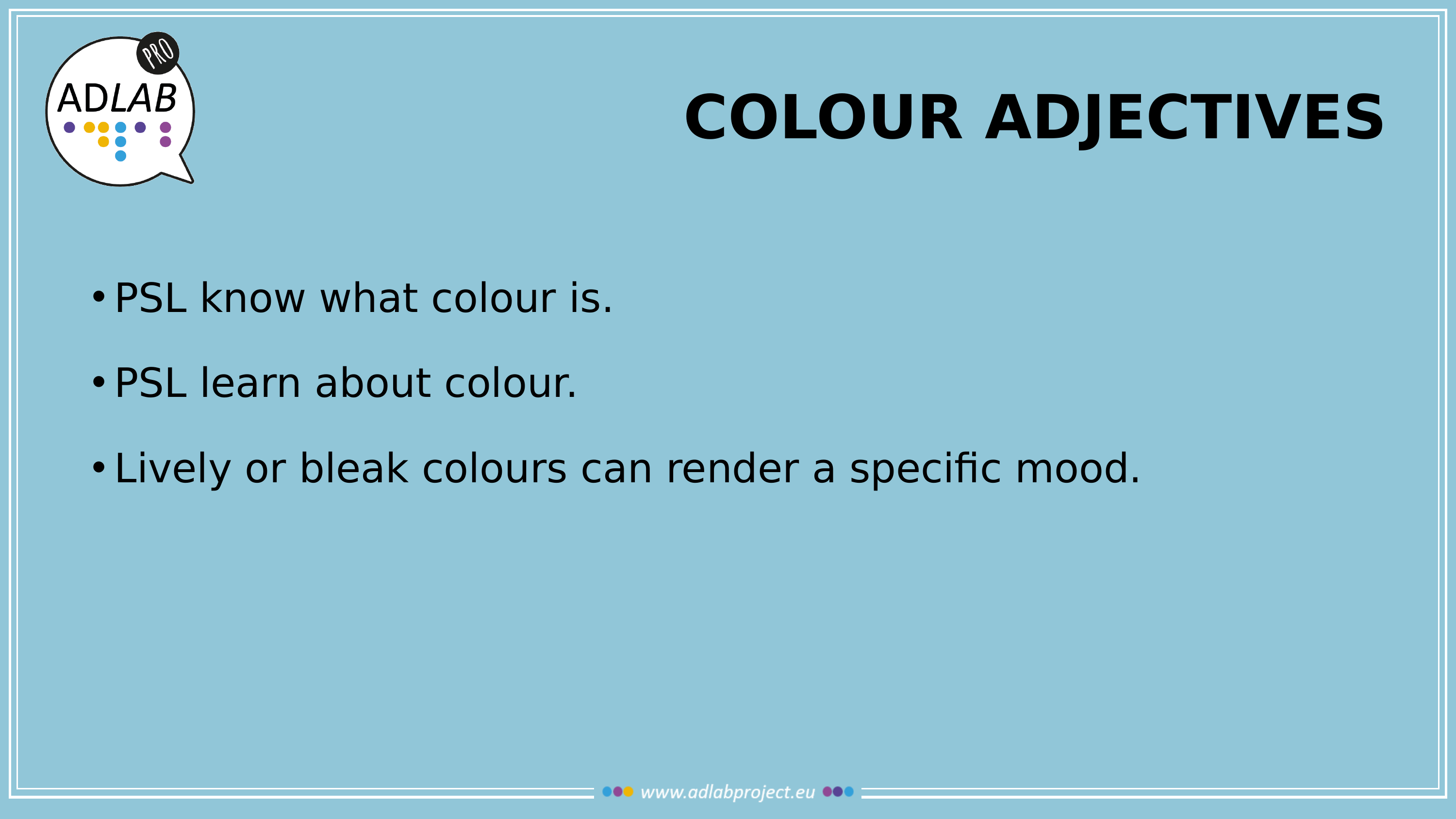

# Colour adjectives
PSL know what colour is.
PSL learn about colour.
Lively or bleak colours can render a specific mood.